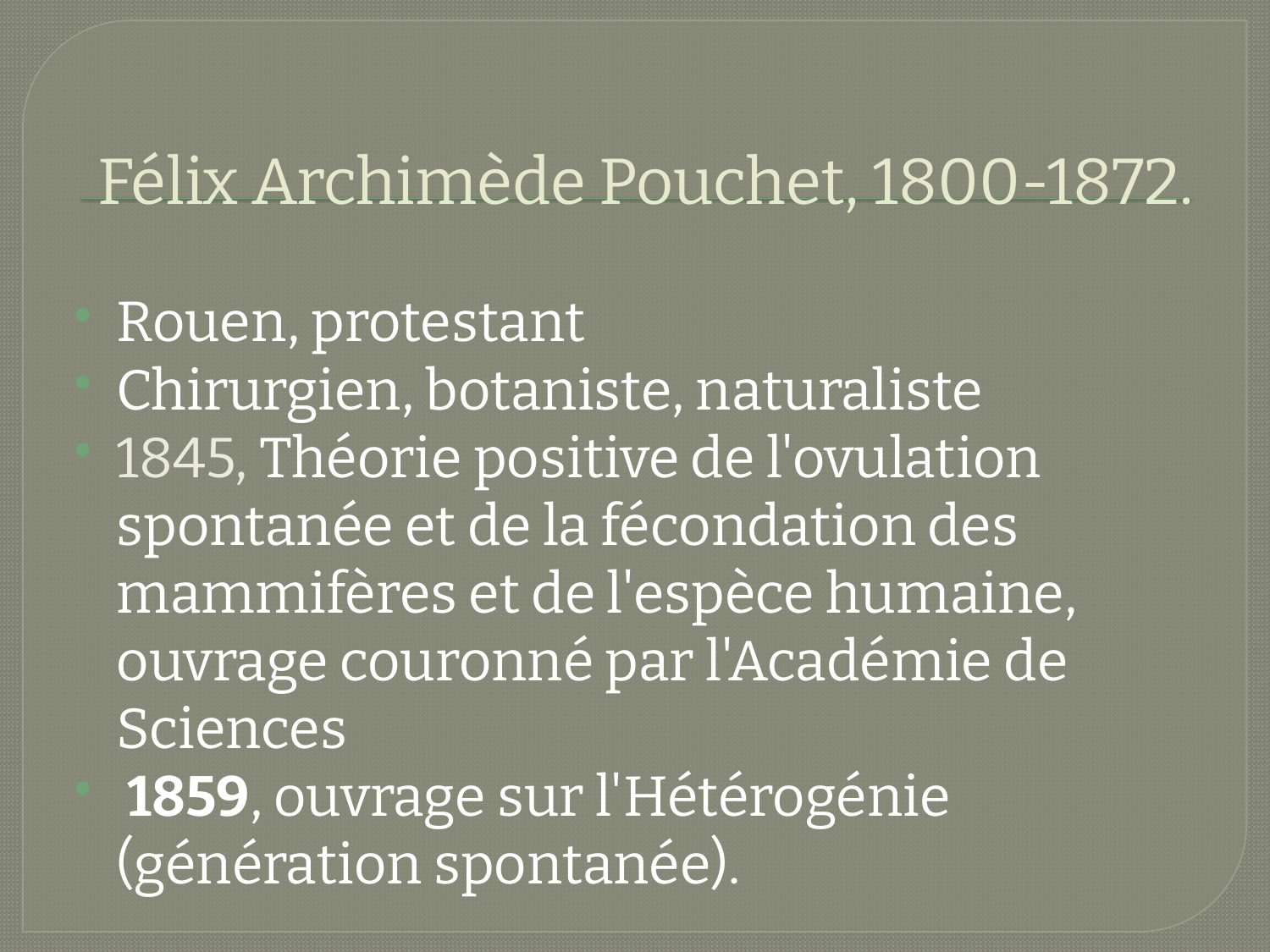

# Félix Archimède Pouchet, 1800-1872.
Rouen, protestant
Chirurgien, botaniste, naturaliste
1845, Théorie positive de l'ovulation spontanée et de la fécondation des mammifères et de l'espèce humaine, ouvrage couronné par l'Académie de Sciences
 1859, ouvrage sur l'Hétérogénie (génération spontanée).